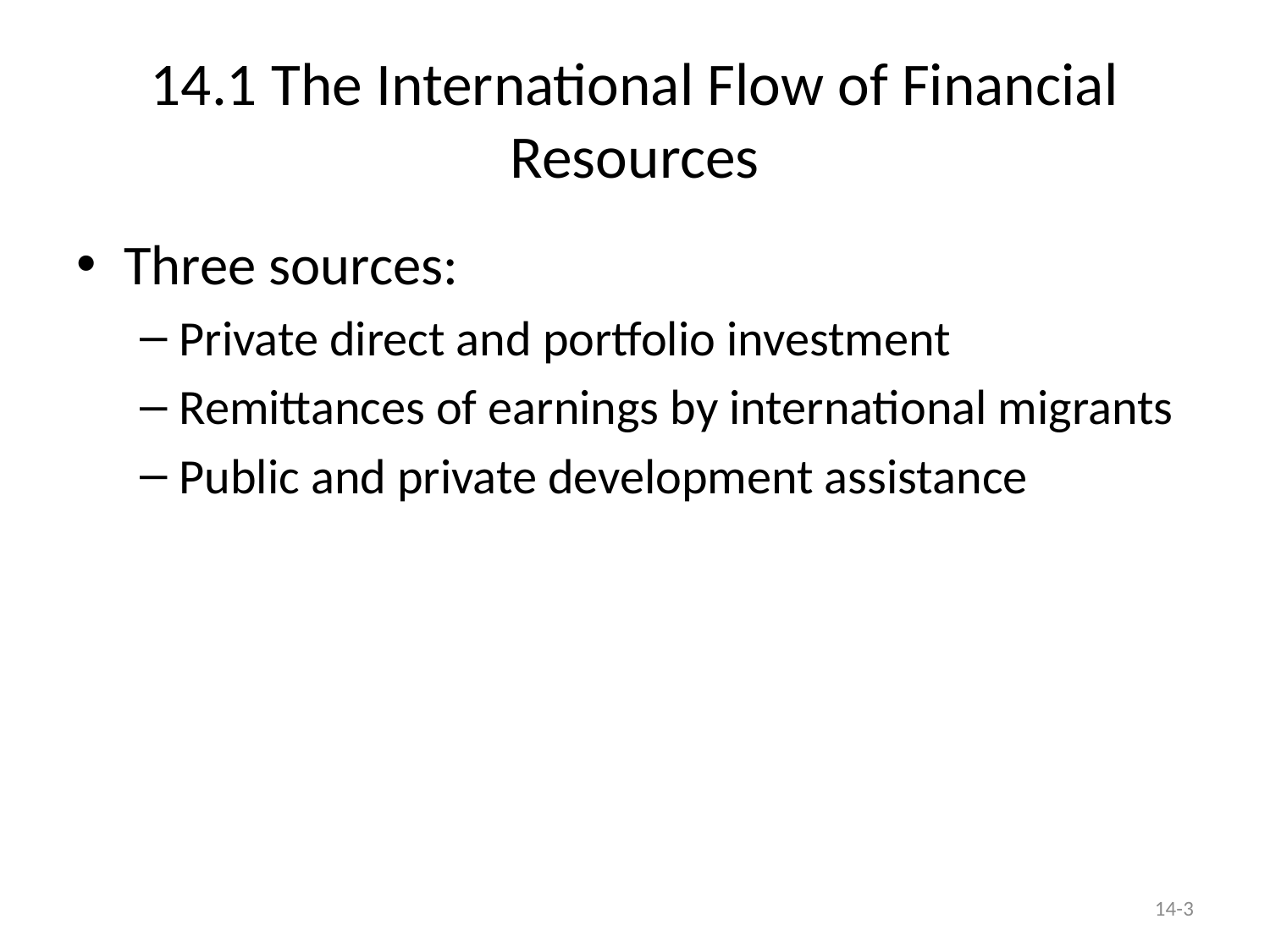

# 14.1 The International Flow of Financial Resources
Three sources:
Private direct and portfolio investment
Remittances of earnings by international migrants
Public and private development assistance

14-3